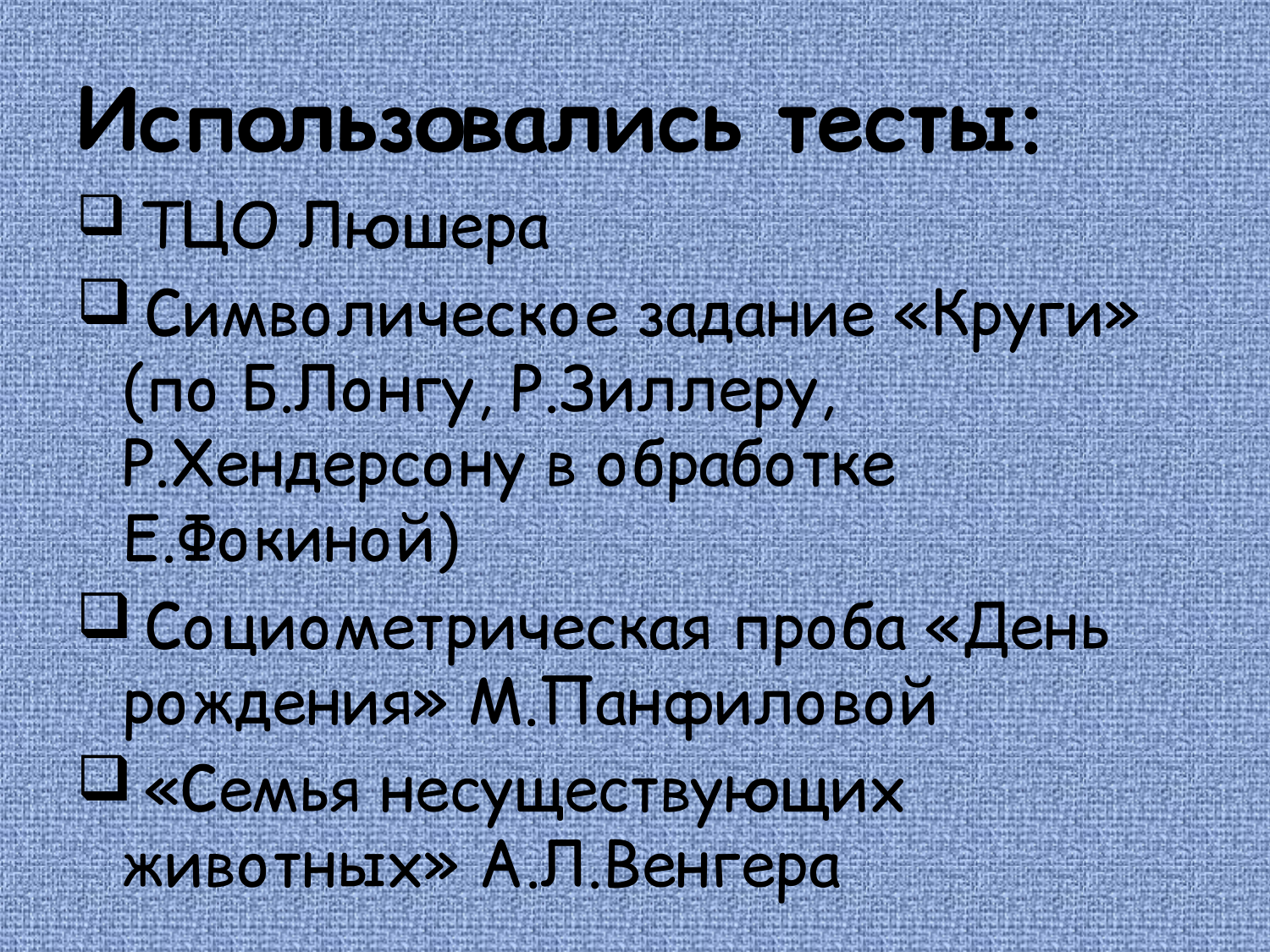

# Использовались тесты:
 ТЦО Люшера
 Символическое задание «Круги» (по Б.Лонгу, Р.Зиллеру, Р.Хендерсону в обработке Е.Фокиной)
 Социометрическая проба «День рождения» М.Панфиловой
 «Семья несуществующих животных» А.Л.Венгера